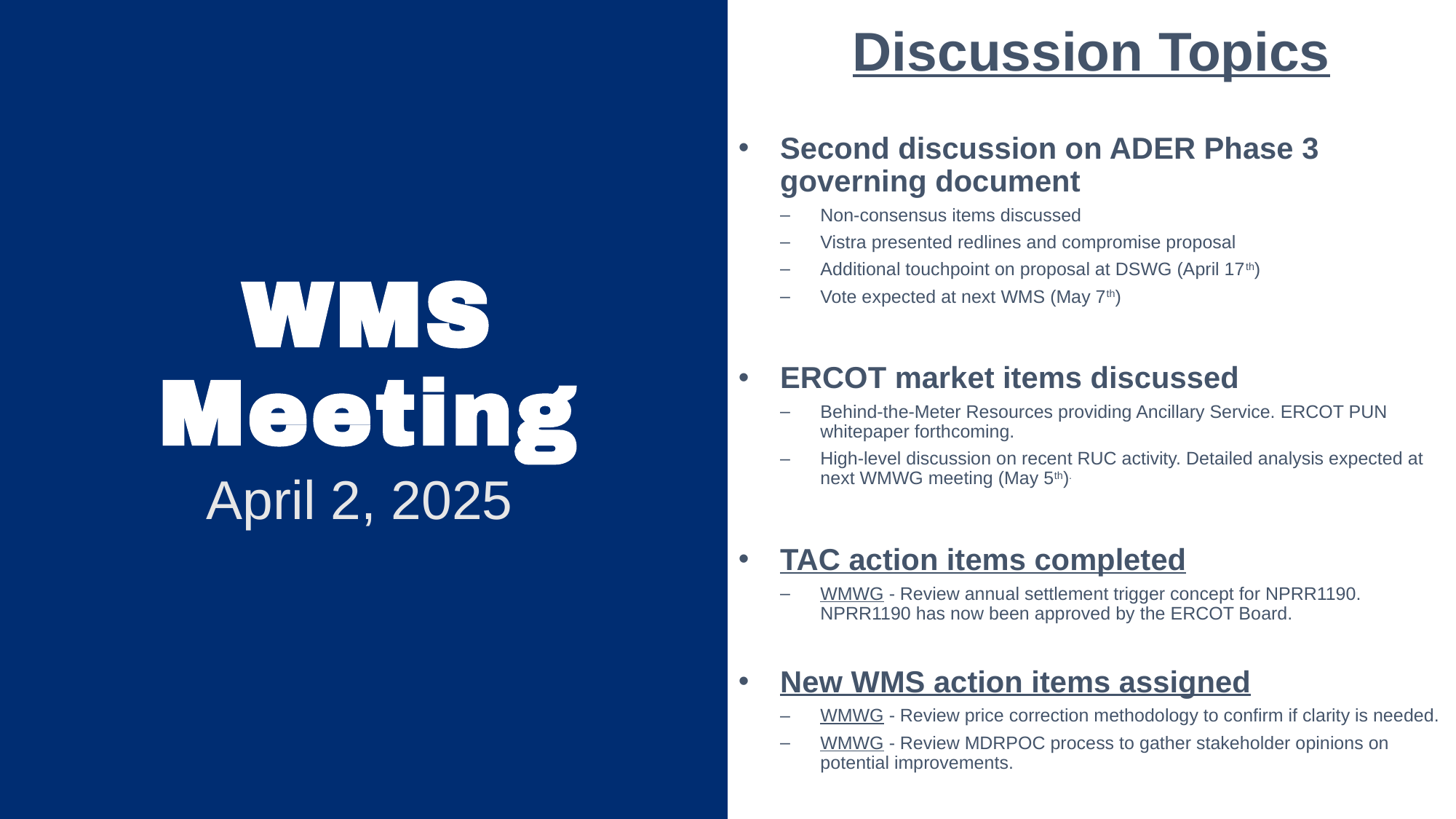

Discussion Topics

Second discussion on ADER Phase 3 governing document
Non-consensus items discussed
Vistra presented redlines and compromise proposal
Additional touchpoint on proposal at DSWG (April 17th)
Vote expected at next WMS (May 7th)

ERCOT market items discussed
Behind-the-Meter Resources providing Ancillary Service. ERCOT PUN whitepaper forthcoming.
High-level discussion on recent RUC activity. Detailed analysis expected at next WMWG meeting (May 5th).

TAC action items completed
WMWG - Review annual settlement trigger concept for NPRR1190. NPRR1190 has now been approved by the ERCOT Board.

New WMS action items assigned
WMWG - Review price correction methodology to confirm if clarity is needed.
WMWG - Review MDRPOC process to gather stakeholder opinions on potential improvements.

# WMS Meeting
April 2, 2025